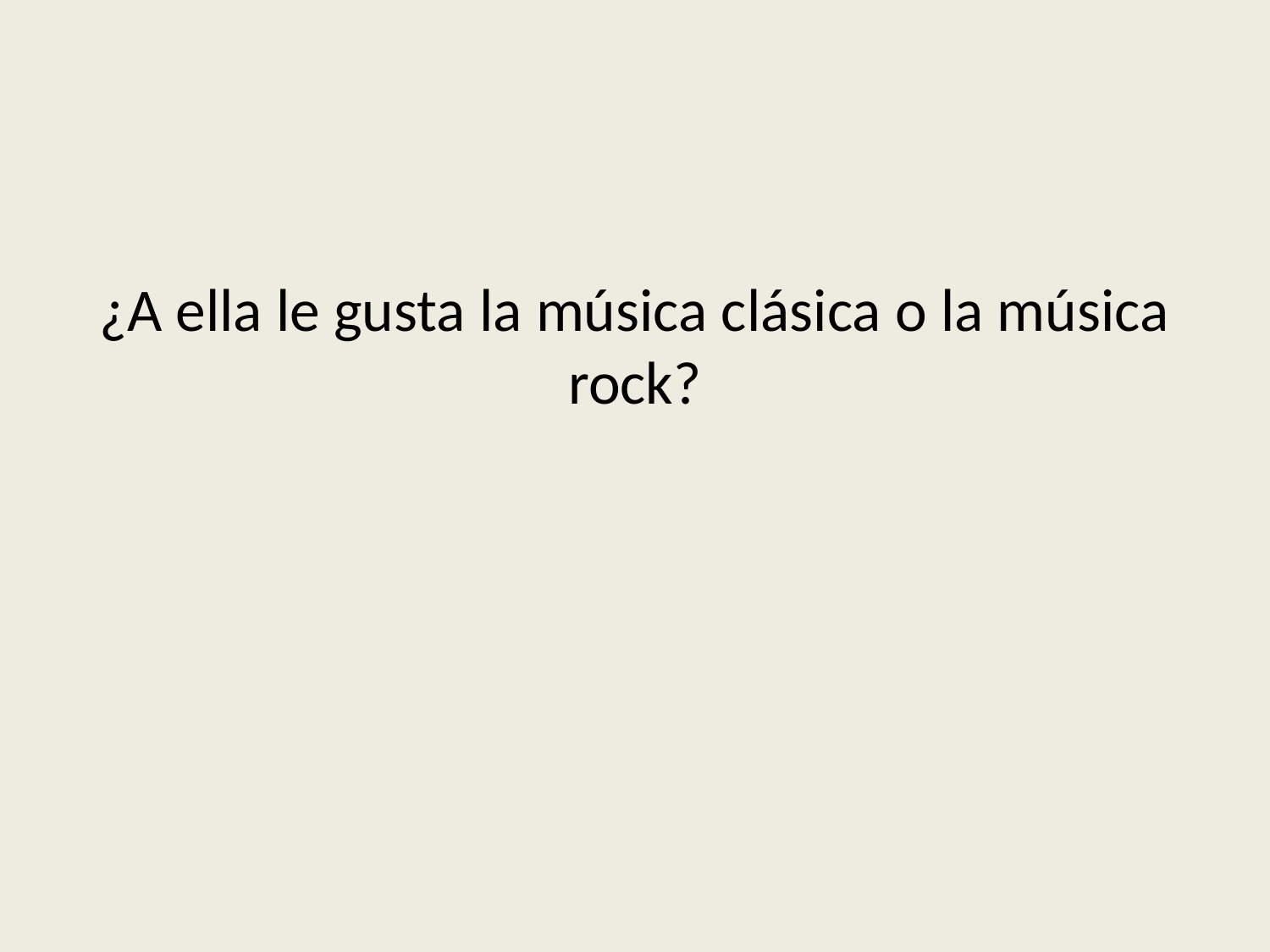

# ¿A ella le gusta la música clásica o la música rock?